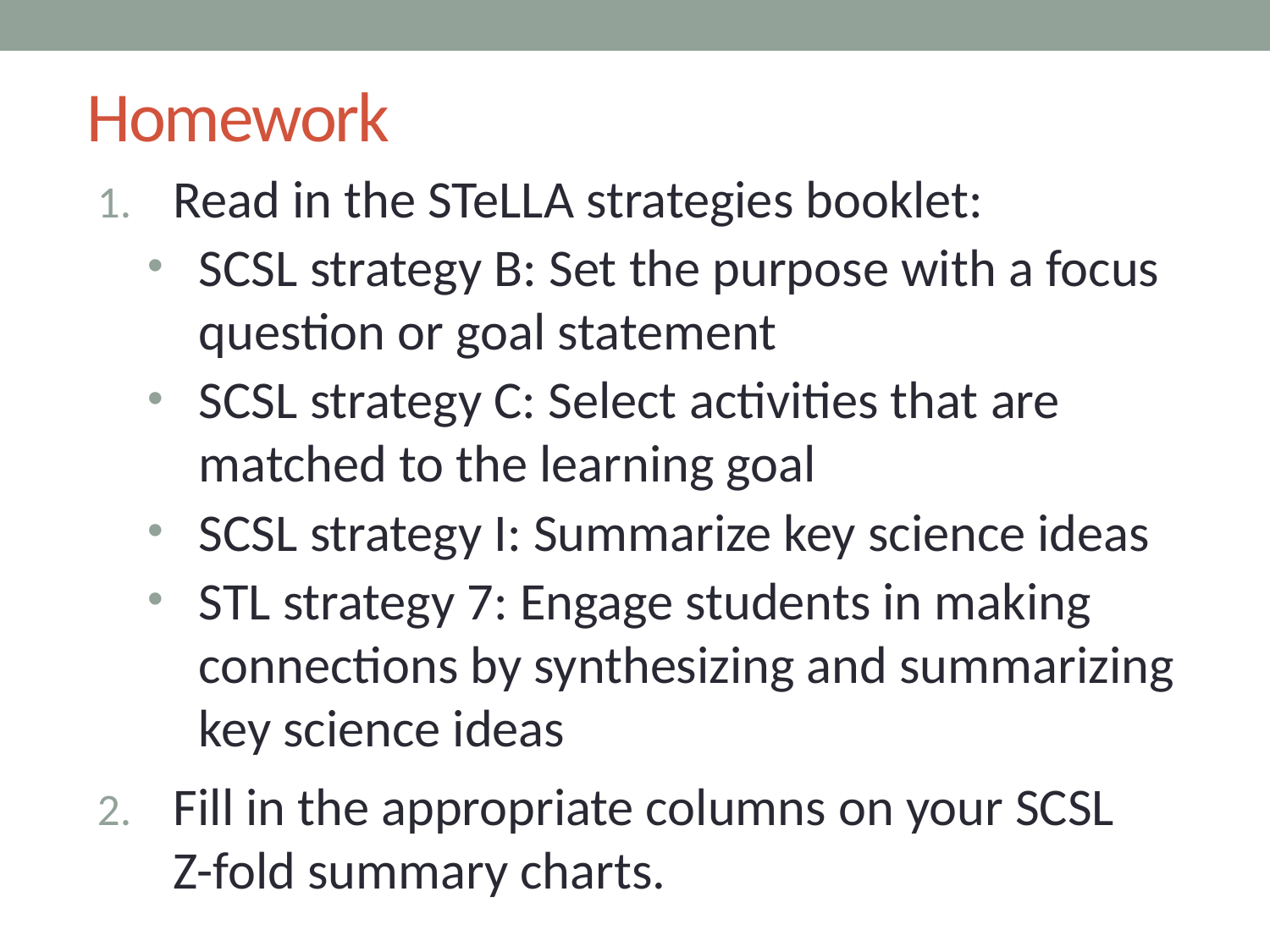

# Homework
Read in the STeLLA strategies booklet:
SCSL strategy B: Set the purpose with a focus question or goal statement
SCSL strategy C: Select activities that are matched to the learning goal
SCSL strategy I: Summarize key science ideas
STL strategy 7: Engage students in making connections by synthesizing and summarizing key science ideas
Fill in the appropriate columns on your SCSL
Z-fold summary charts.